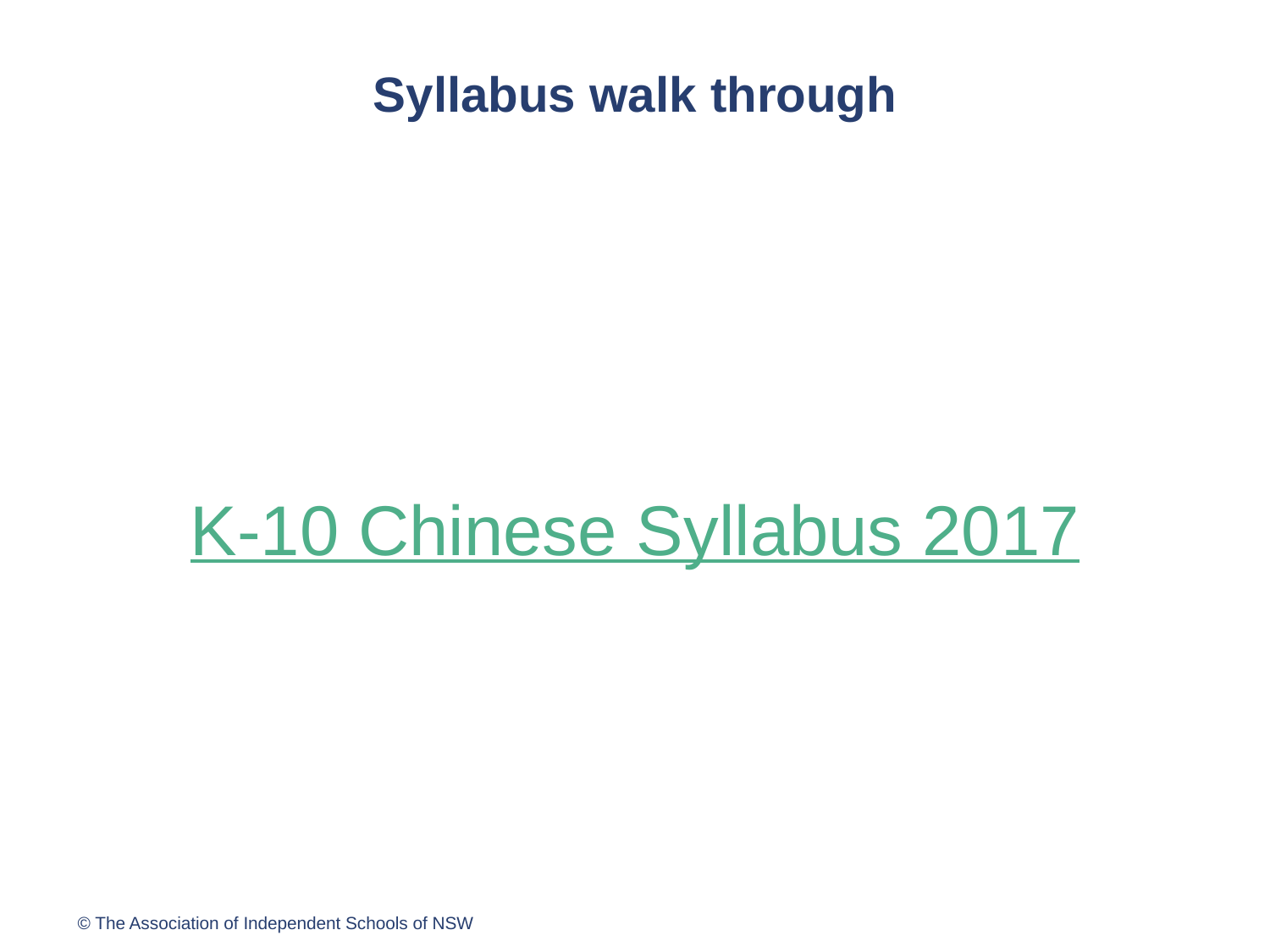

# Syllabus walk through
K-10 Chinese Syllabus 2017